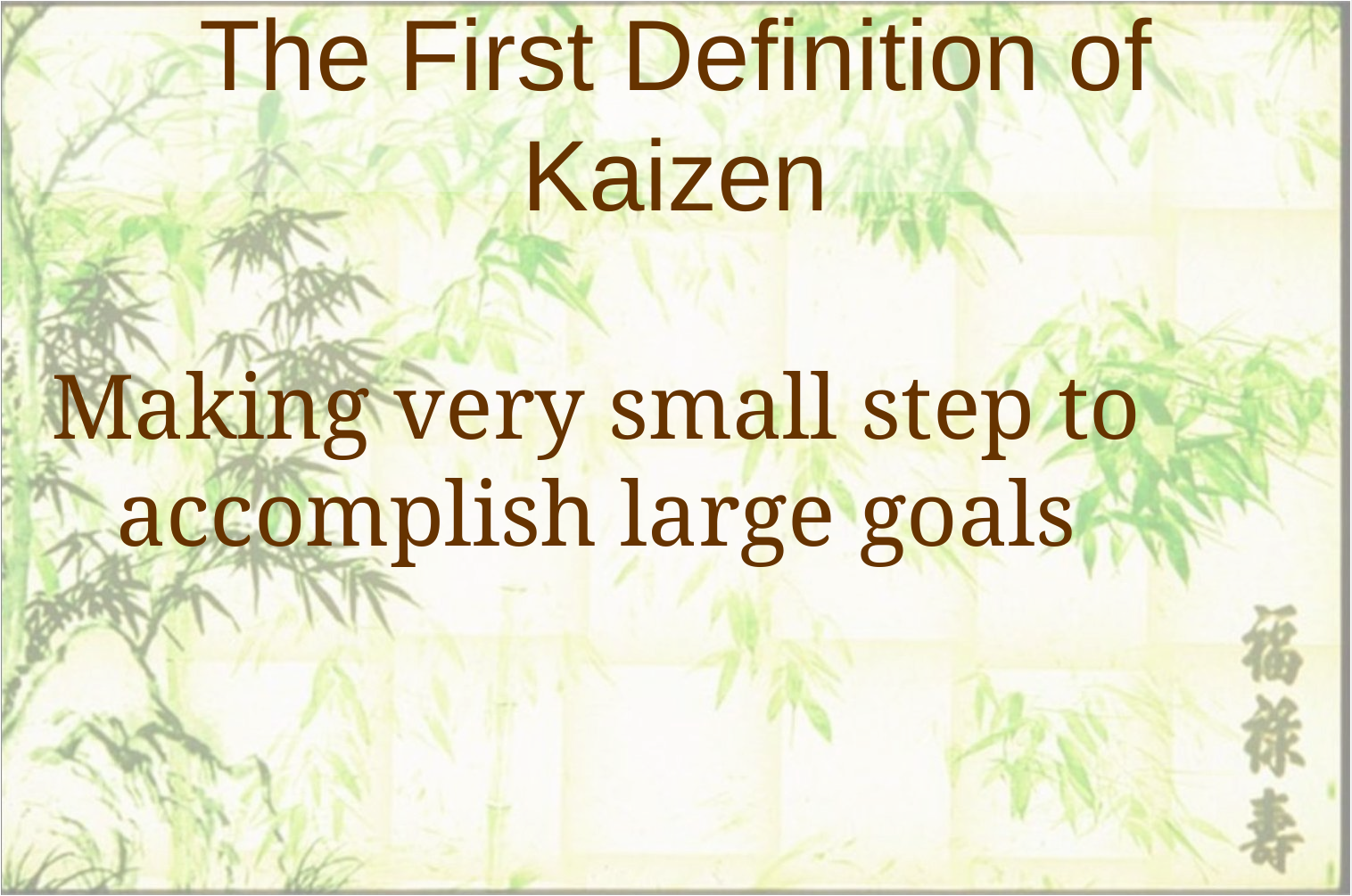

# The First Definition of Kaizen
Making very small step to accomplish large goals